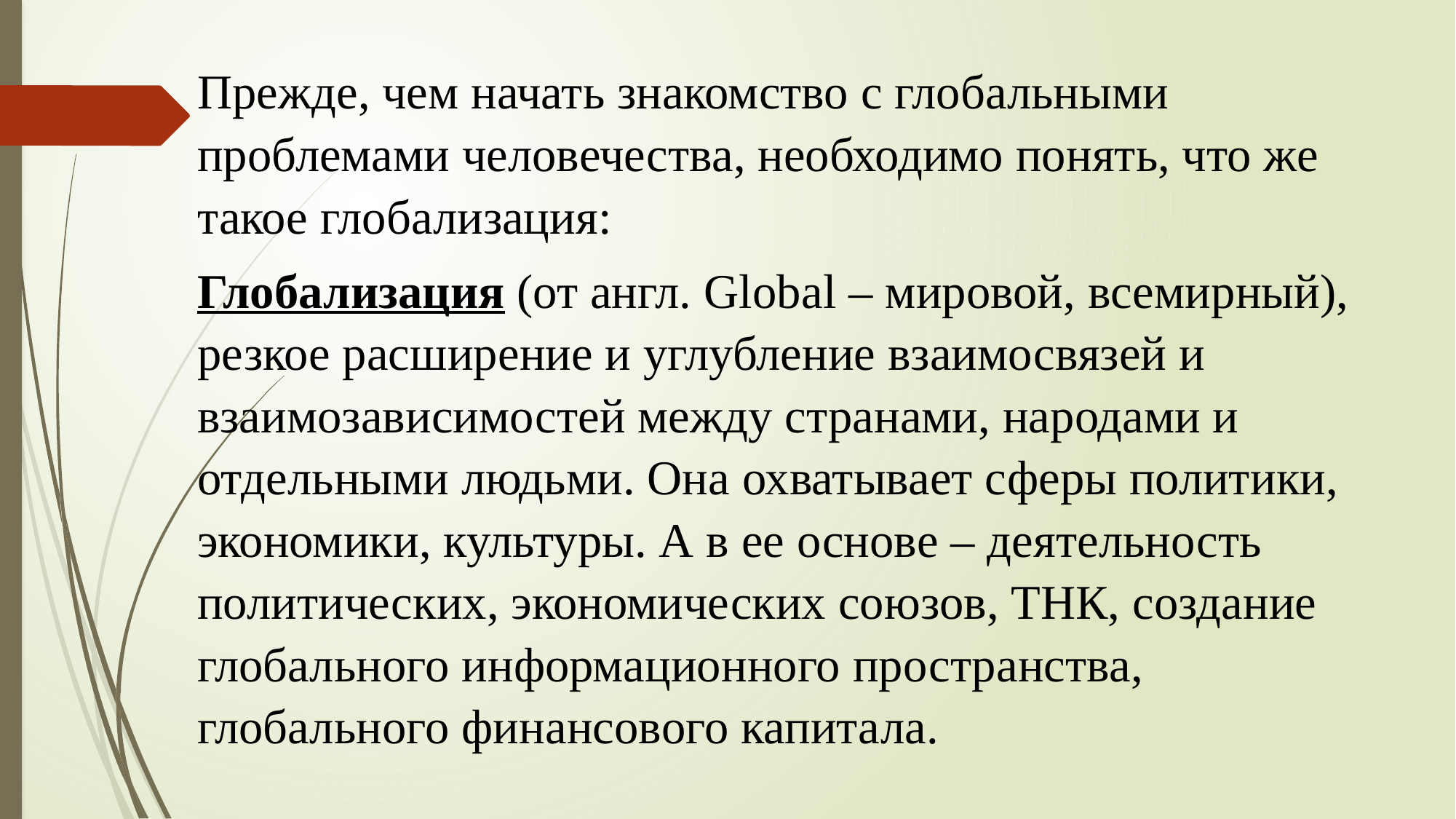

Прежде, чем начать знакомство с глобальными проблемами человечества, необходимо понять, что же такое глобализация:
Глобализация (от англ. Global – мировой, всемирный), резкое расширение и углубление взаимосвязей и взаимозависимостей между странами, народами и отдельными людьми. Она охватывает сферы политики, экономики, культуры. А в ее основе – деятельность политических, экономических союзов, ТНК, создание глобального информационного пространства, глобального финансового капитала.